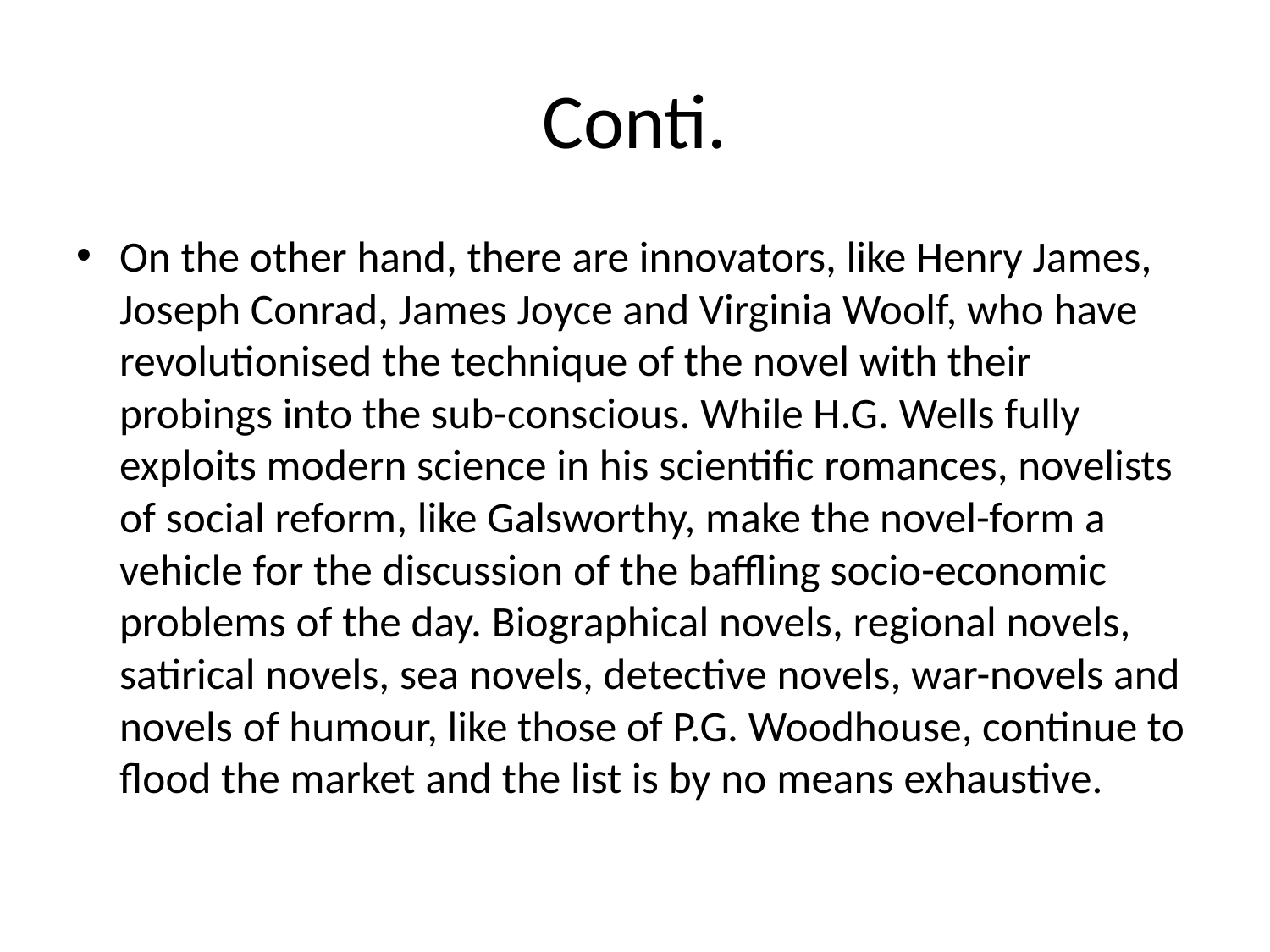

# Conti.
On the other hand, there are innovators, like Henry James, Joseph Conrad, James Joyce and Virginia Woolf, who have revolutionised the technique of the novel with their probings into the sub-conscious. While H.G. Wells fully exploits modern science in his scientific romances, novelists of social reform, like Galsworthy, make the novel-form a vehicle for the discussion of the baffling socio-economic problems of the day. Biographical novels, regional novels, satirical novels, sea novels, detective novels, war-novels and novels of humour, like those of P.G. Woodhouse, continue to flood the market and the list is by no means exhaustive.